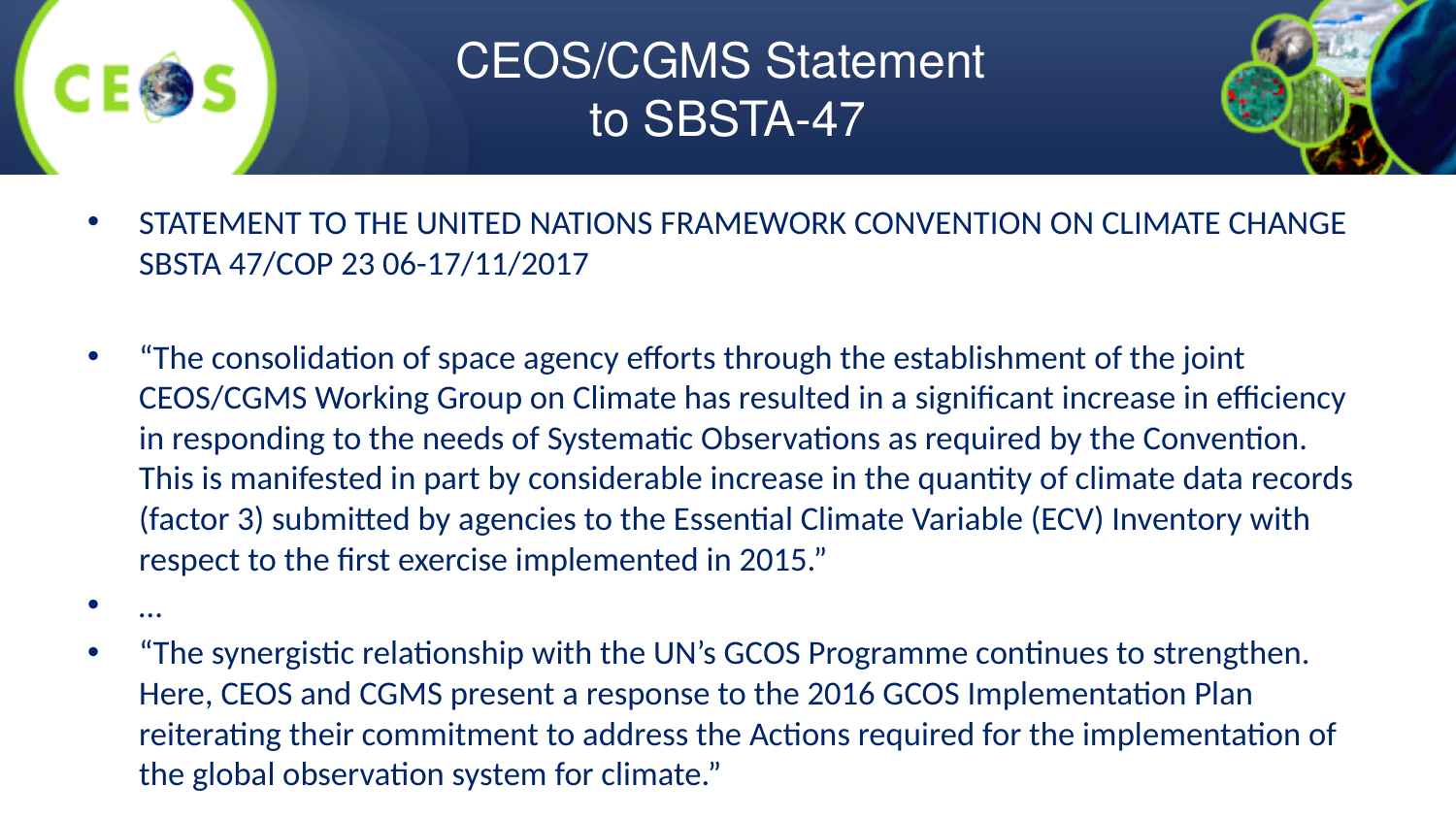

# CEOS/CGMS Statement to SBSTA-47
STATEMENT TO THE UNITED NATIONS FRAMEWORK CONVENTION ON CLIMATE CHANGE SBSTA 47/COP 23 06-17/11/2017

“The consolidation of space agency efforts through the establishment of the joint CEOS/CGMS Working Group on Climate has resulted in a significant increase in efficiency in responding to the needs of Systematic Observations as required by the Convention.  This is manifested in part by considerable increase in the quantity of climate data records (factor 3) submitted by agencies to the Essential Climate Variable (ECV) Inventory with respect to the first exercise implemented in 2015.”
…
“The synergistic relationship with the UN’s GCOS Programme continues to strengthen.  Here, CEOS and CGMS present a response to the 2016 GCOS Implementation Plan reiterating their commitment to address the Actions required for the implementation of the global observation system for climate.”